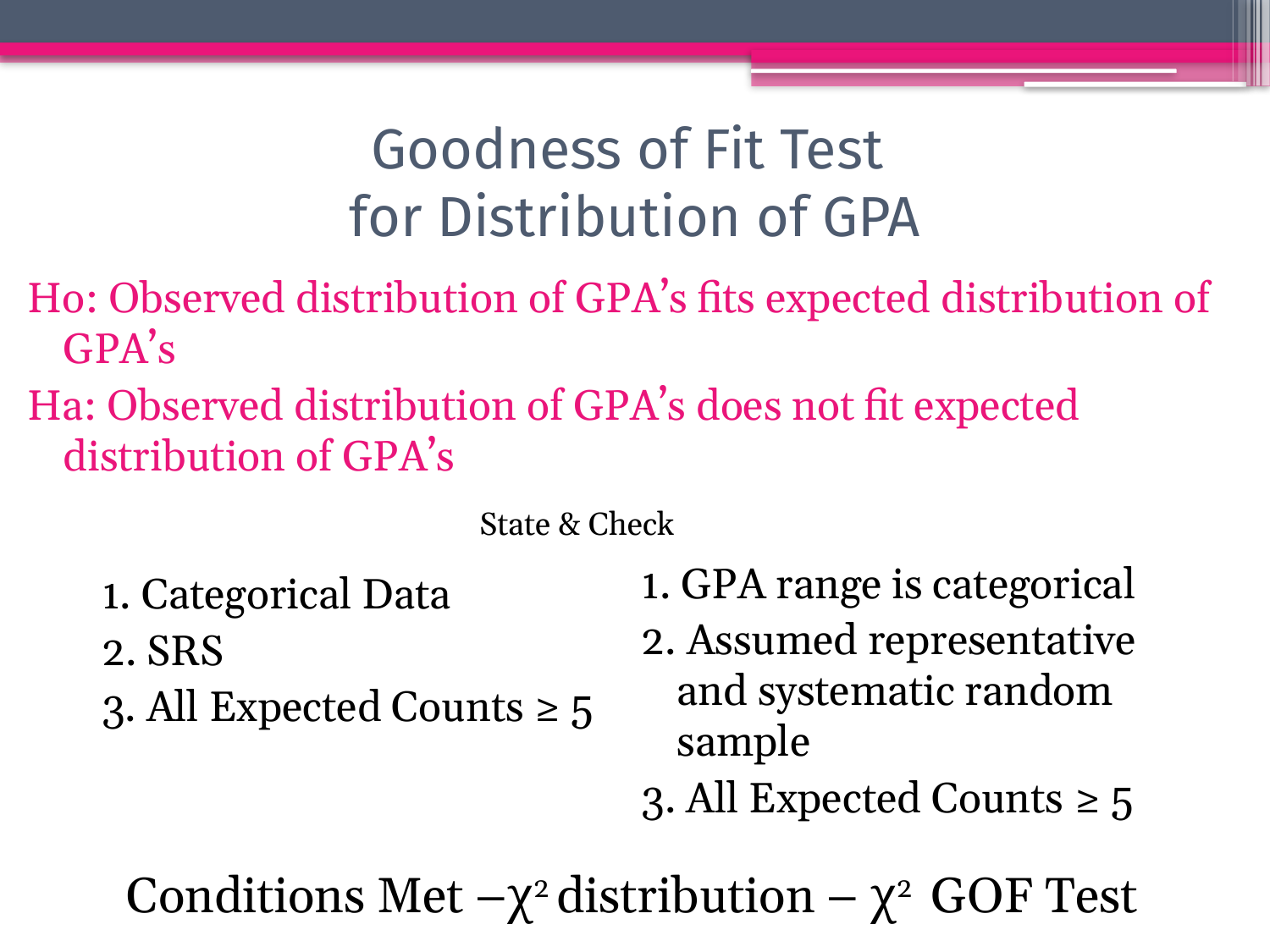

# Goodness of Fit Test for Distribution of GPA
Ho: Observed distribution of GPA’s fits expected distribution of GPA’s
Ha: Observed distribution of GPA’s does not fit expected distribution of GPA’s
State & Check
1. GPA range is categorical
2. Assumed representative and systematic random sample
3. All Expected Counts ≥ 5
1. Categorical Data
2. SRS
3. All Expected Counts ≥ 5
Conditions Met –χ2 distribution – χ2  GOF Test